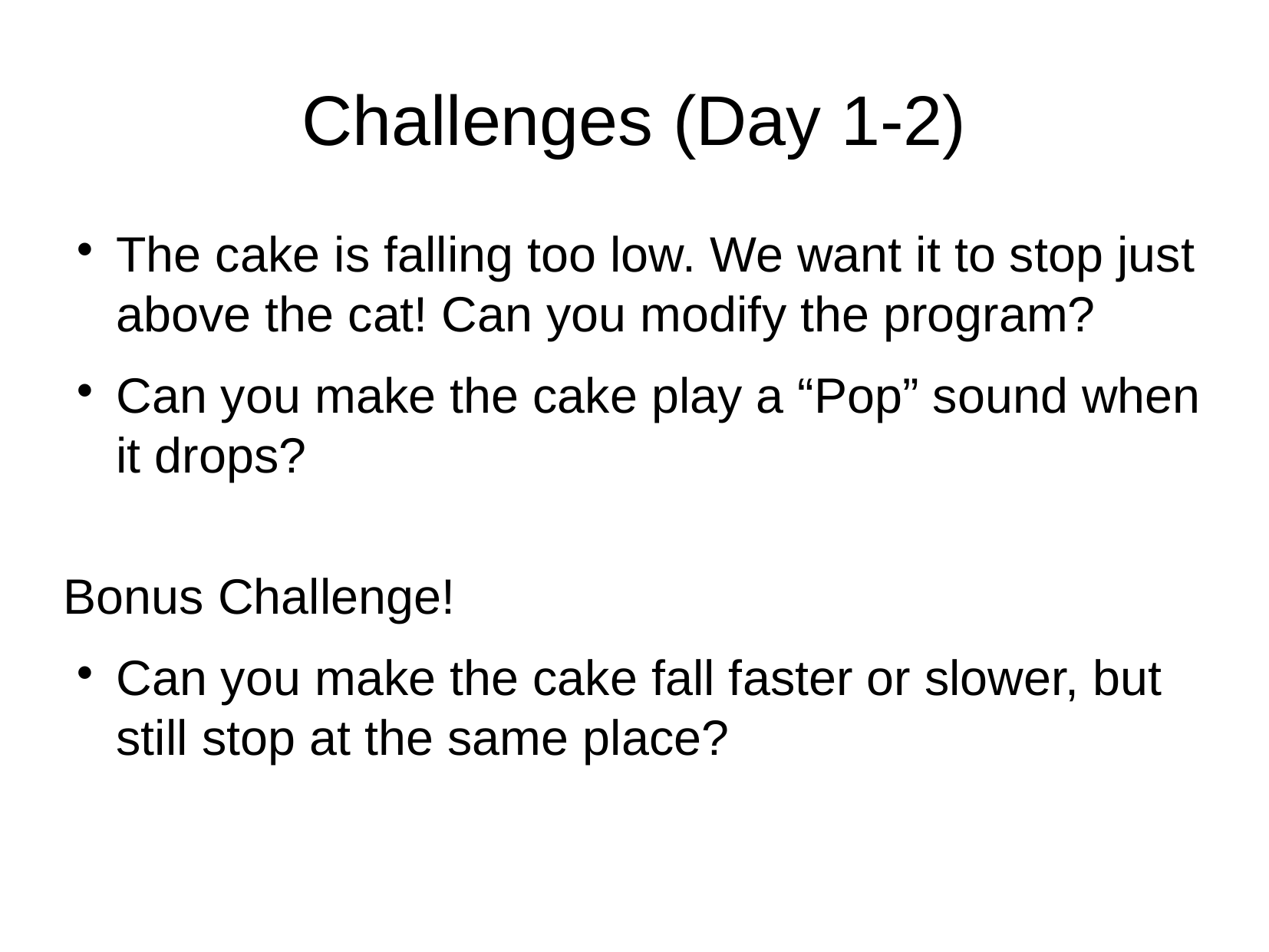

Challenges (Day 1-2)
The cake is falling too low. We want it to stop just above the cat! Can you modify the program?
Can you make the cake play a “Pop” sound when it drops?

Bonus Challenge!
Can you make the cake fall faster or slower, but still stop at the same place?